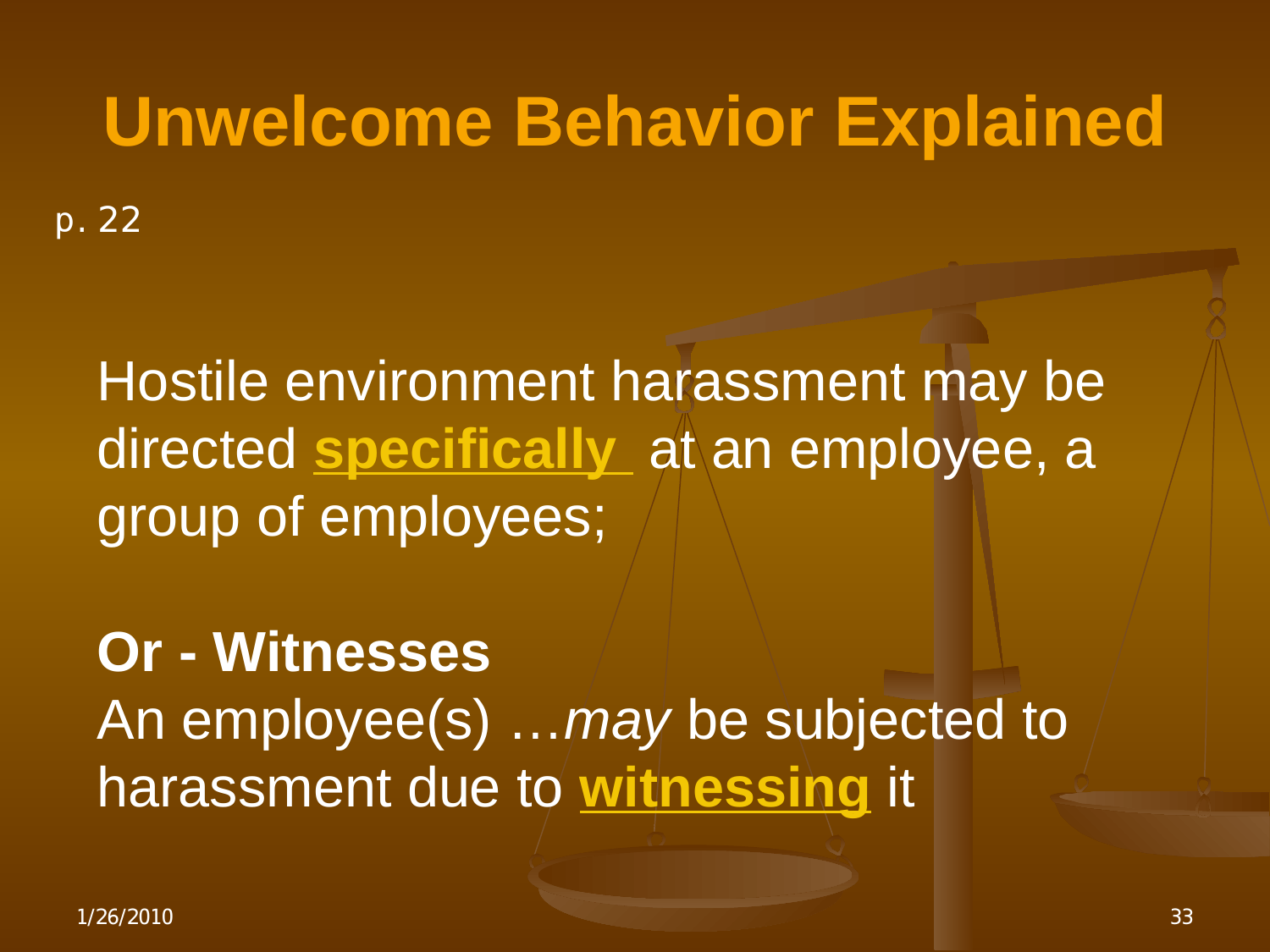

# Unwelcome Behavior Explained
p. 22

Hostile environment harassment may be directed specifically  at an employee, a group of employees;

Or - Witnesses
An employee(s) …may be subjected to harassment due to witnessing it
1/26/2010
33